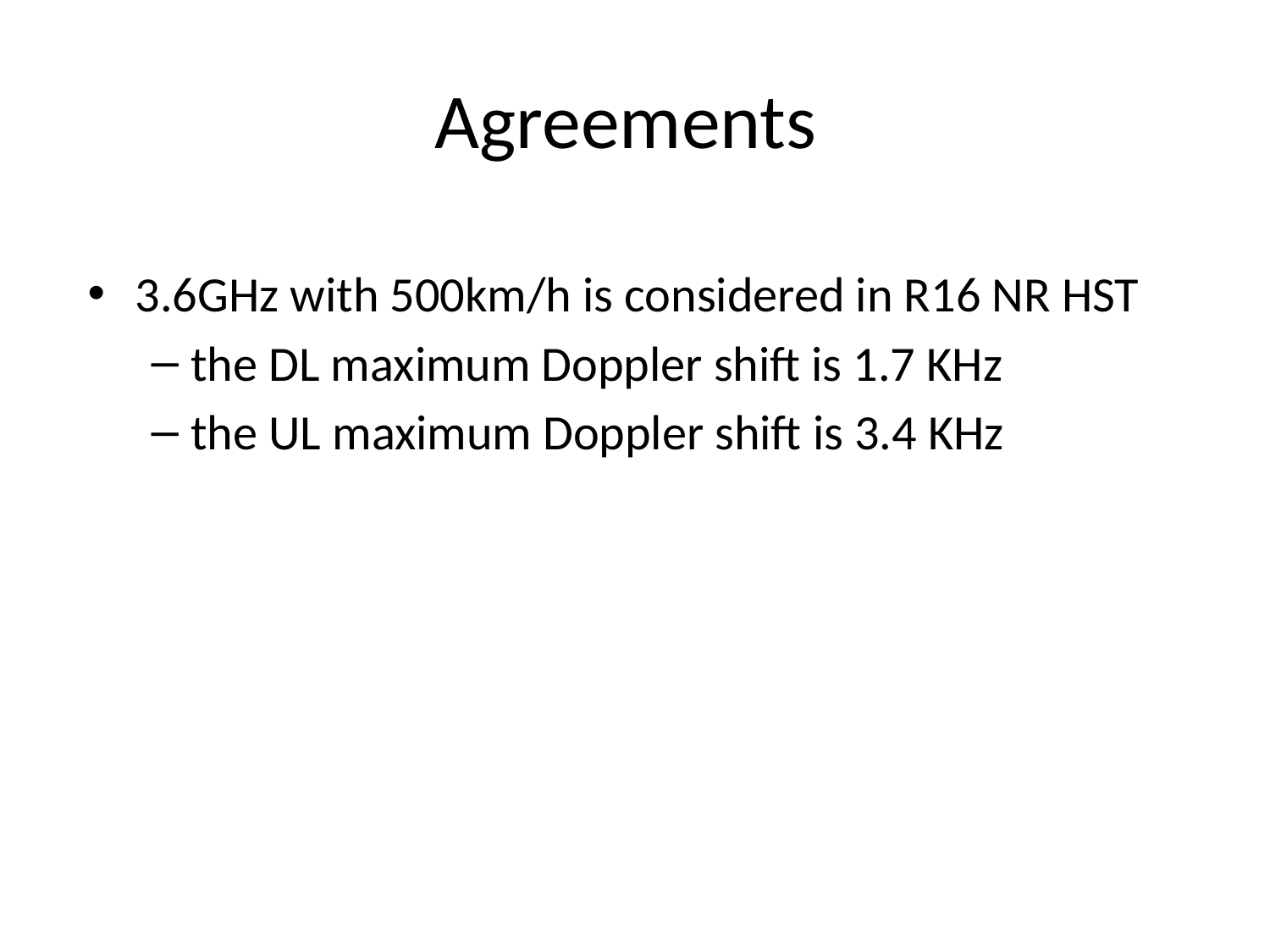

# Agreements
3.6GHz with 500km/h is considered in R16 NR HST
the DL maximum Doppler shift is 1.7 KHz
the UL maximum Doppler shift is 3.4 KHz